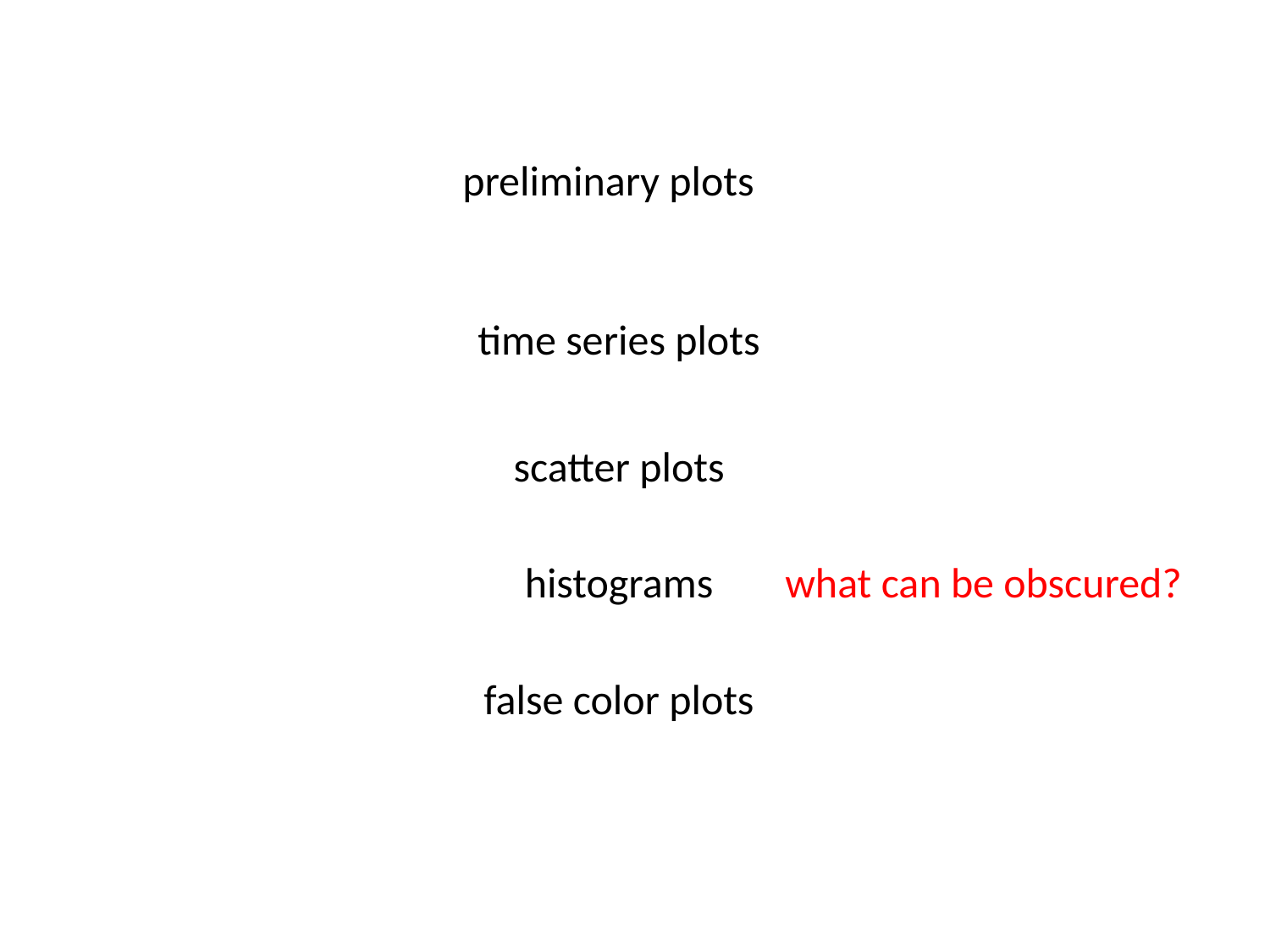

preliminary plots
time series plots
scatter plots
histograms
what can be obscured?
false color plots